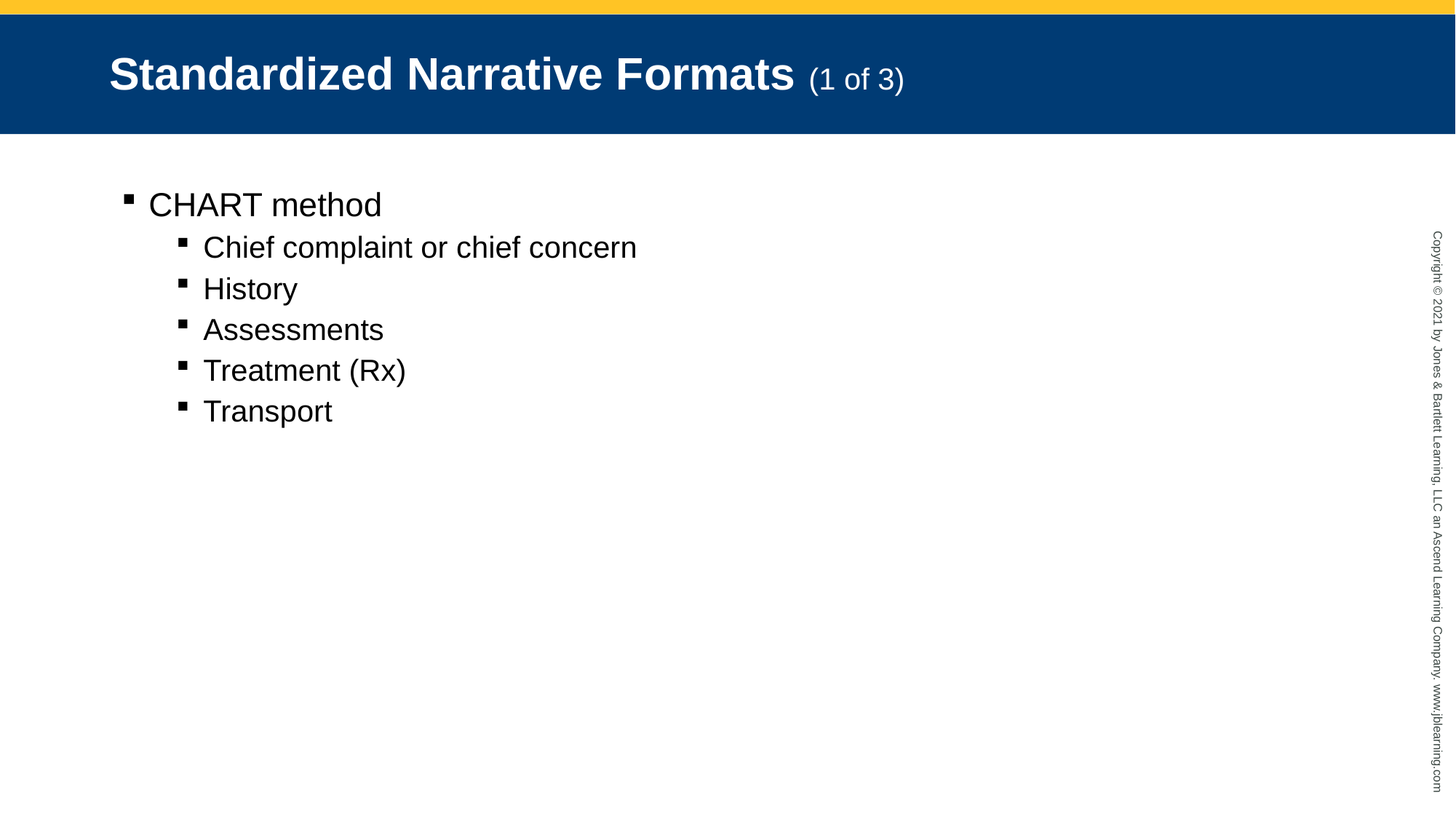

# Standardized Narrative Formats (1 of 3)
CHART method
Chief complaint or chief concern
History
Assessments
Treatment (Rx)
Transport